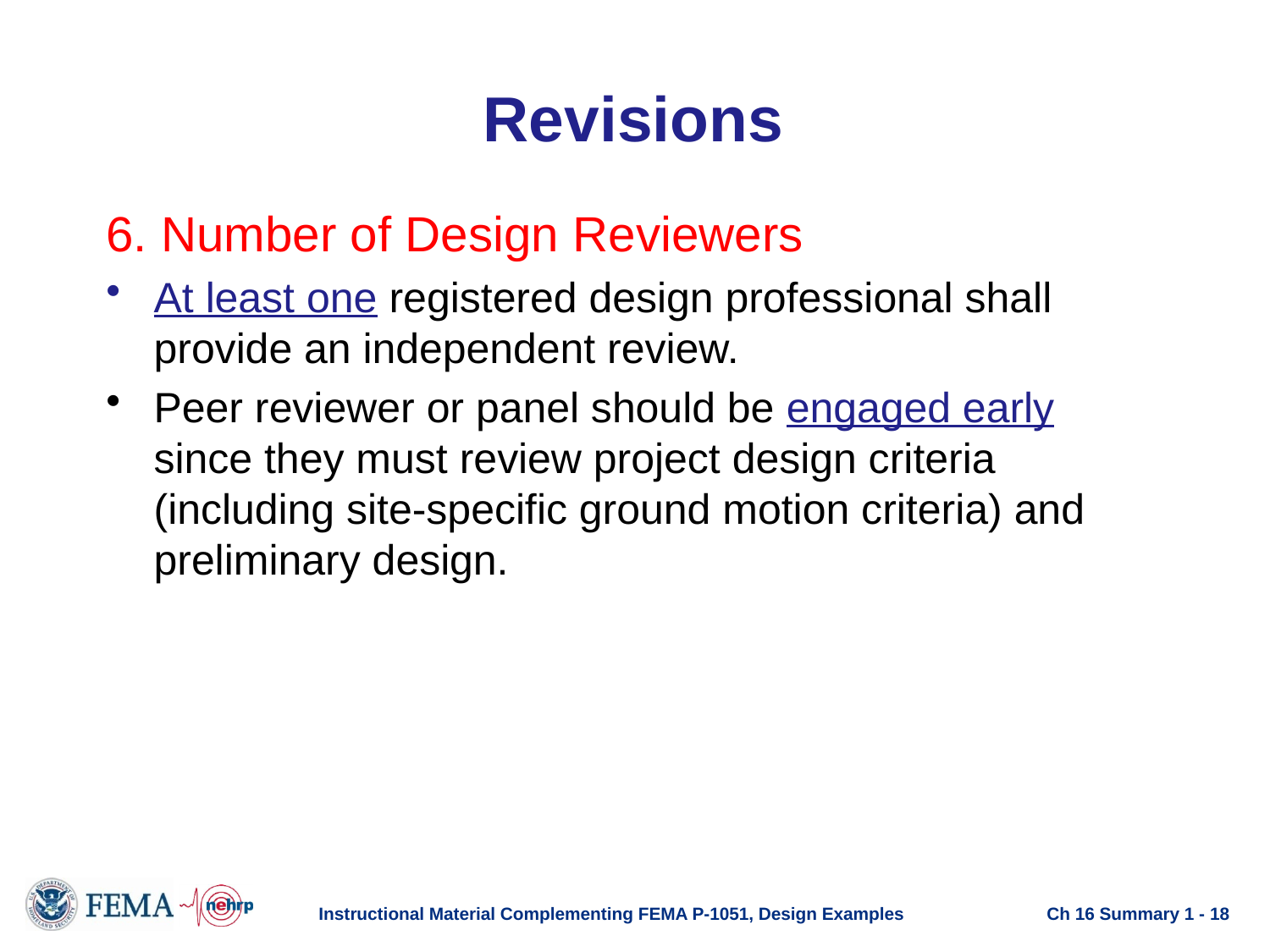

# Revisions
6. Number of Design Reviewers
At least one registered design professional shall provide an independent review.
Peer reviewer or panel should be engaged early since they must review project design criteria (including site-specific ground motion criteria) and preliminary design.

Instructional Material Complementing FEMA P-1051, Design Examples
Ch 16 Summary 1 - 18